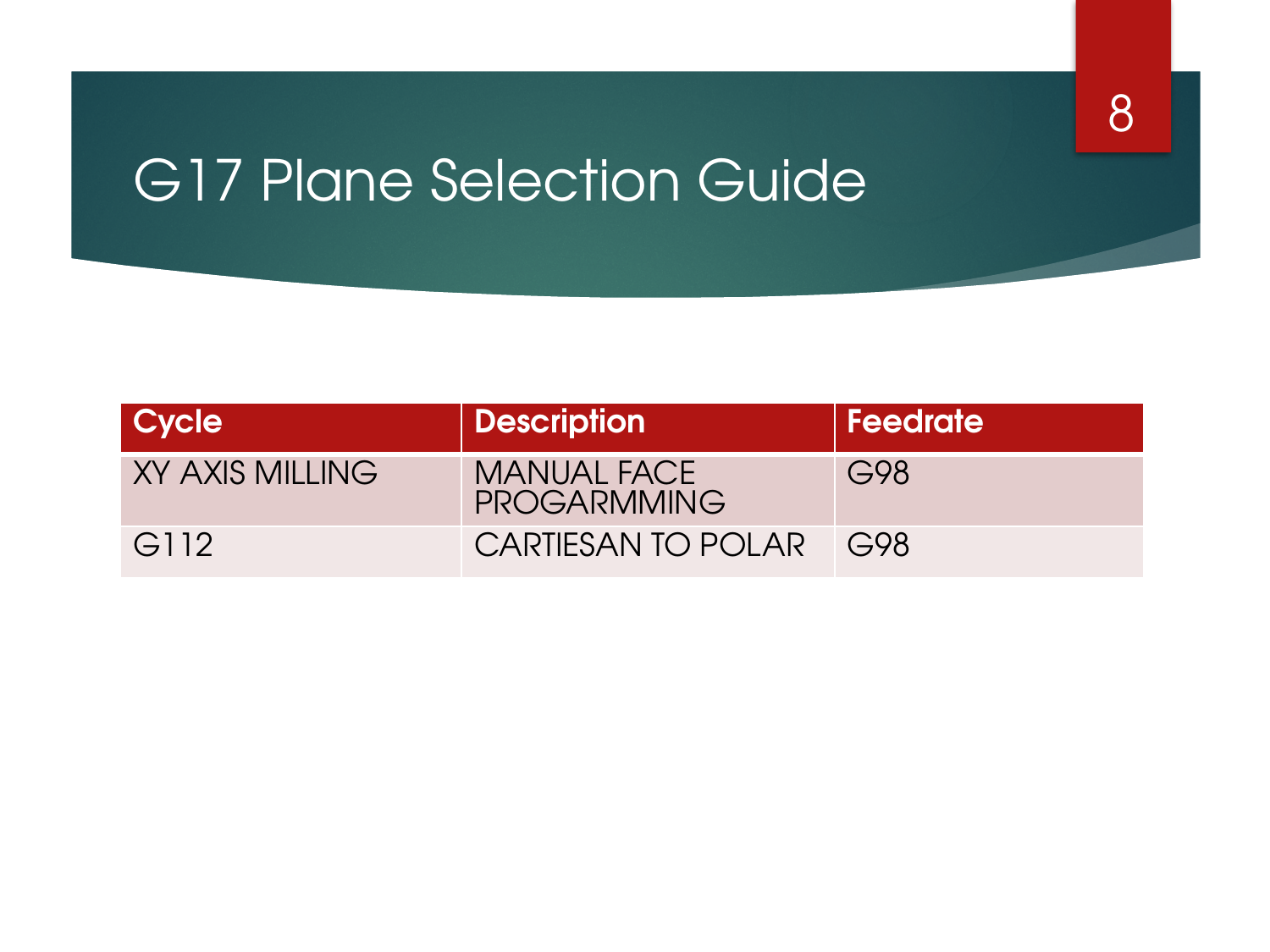

8
# G17 Plane Selection Guide
| Cycle | Description | Feedrate |
| --- | --- | --- |
| XY AXIS MILLING | MANUAL FACE PROGARMMING | G98 |
| G112 | CARTIESAN TO POLAR | G98 |